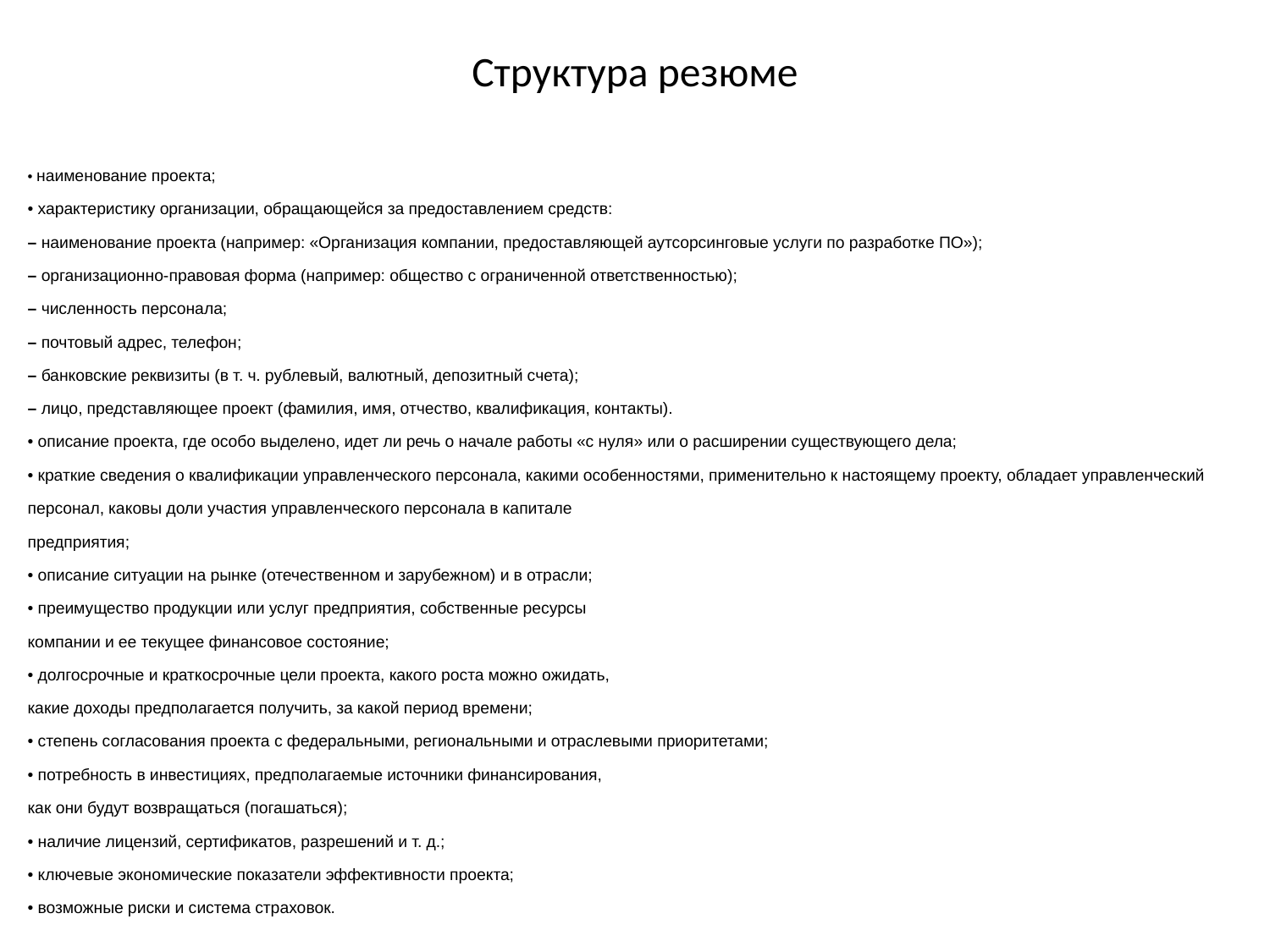

# Структура резюме
• наименование проекта;
• характеристику организации, обращающейся за предоставлением средств:
– наименование проекта (например: «Организация компании, предоставляющей аутсорсинговые услуги по разработке ПО»);
– организационно-правовая форма (например: общество с ограниченной ответственностью);
– численность персонала;
– почтовый адрес, телефон;
– банковские реквизиты (в т. ч. рублевый, валютный, депозитный счета);
– лицо, представляющее проект (фамилия, имя, отчество, квалификация, контакты).
• описание проекта, где особо выделено, идет ли речь о начале работы «с нуля» или о расширении существующего дела;
• краткие сведения о квалификации управленческого персонала, какими особенностями, применительно к настоящему проекту, обладает управленческий персонал, каковы доли участия управленческого персонала в капитале
предприятия;
• описание ситуации на рынке (отечественном и зарубежном) и в отрасли;
• преимущество продукции или услуг предприятия, собственные ресурсы
компании и ее текущее финансовое состояние;
• долгосрочные и краткосрочные цели проекта, какого роста можно ожидать,
какие доходы предполагается получить, за какой период времени;
• степень согласования проекта с федеральными, региональными и отраслевыми приоритетами;
• потребность в инвестициях, предполагаемые источники финансирования,
как они будут возвращаться (погашаться);
• наличие лицензий, сертификатов, разрешений и т. д.;
• ключевые экономические показатели эффективности проекта;
• возможные риски и система страховок.